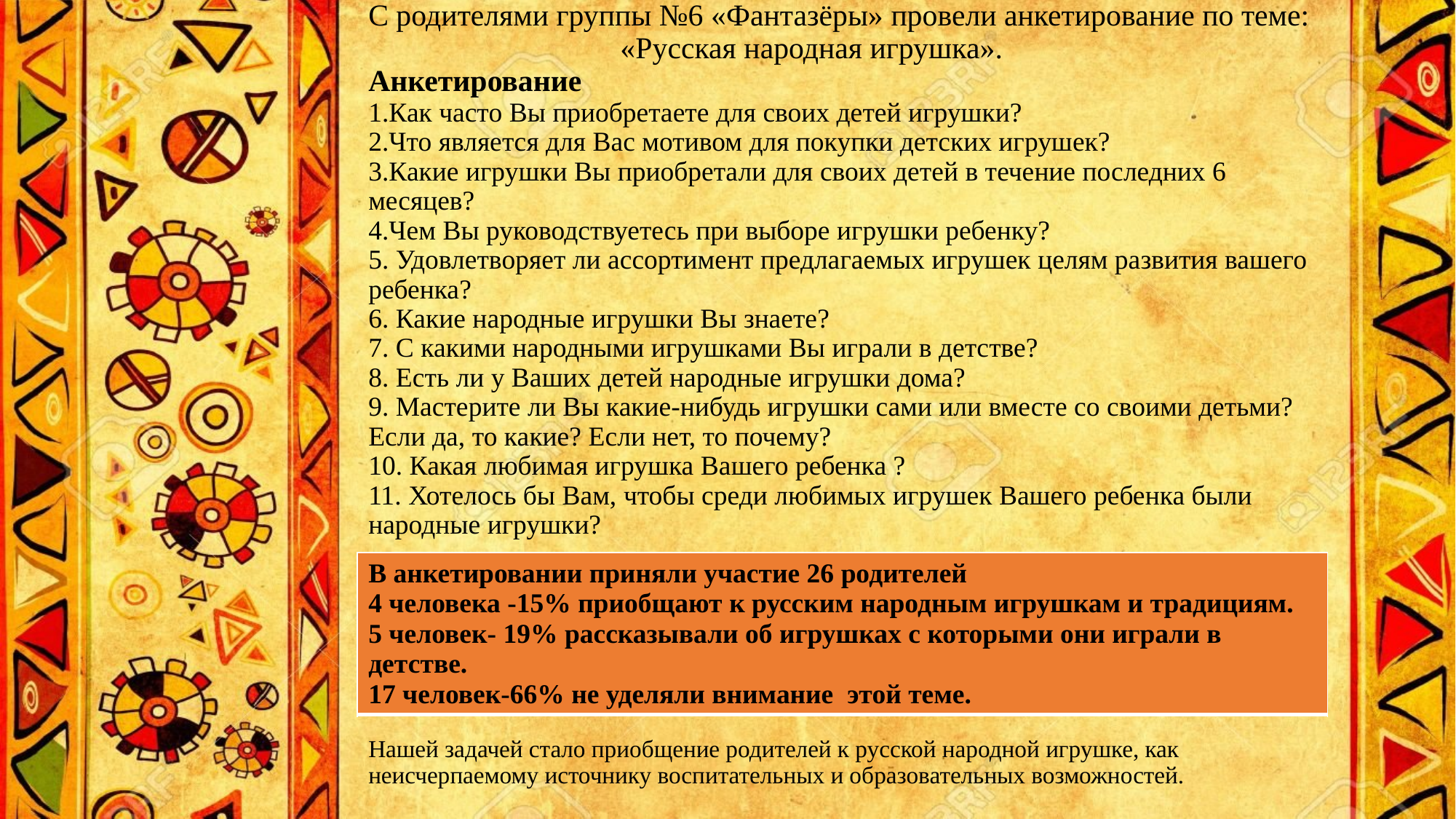

# С родителями группы №6 «Фантазёры» провели анкетирование по теме: «Русская народная игрушка». Анкетирование 1.Как часто Вы приобретаете для своих детей игрушки? 2.Что является для Вас мотивом для покупки детских игрушек? 3.Какие игрушки Вы приобретали для своих детей в течение последних 6 месяцев? 4.Чем Вы руководствуетесь при выборе игрушки ребенку? 5. Удовлетворяет ли ассортимент предлагаемых игрушек целям развития вашего ребенка? 6. Какие народные игрушки Вы знаете? 7. С какими народными игрушками Вы играли в детстве? 8. Есть ли у Ваших детей народные игрушки дома? 9. Мастерите ли Вы какие-нибудь игрушки сами или вместе со своими детьми? Если да, то какие? Если нет, то почему? 10. Какая любимая игрушка Вашего ребенка ? 11. Хотелось бы Вам, чтобы среди любимых игрушек Вашего ребенка были народные игрушки? Нашей задачей стало приобщение родителей к русской народной игрушке, как неисчерпаемому источнику воспитательных и образовательных возможностей.
| В анкетировании приняли участие 26 родителей 4 человека -15% приобщают к русским народным игрушкам и традициям. 5 человек- 19% рассказывали об игрушках с которыми они играли в детстве. 17 человек-66% не уделяли внимание этой теме. |
| --- |